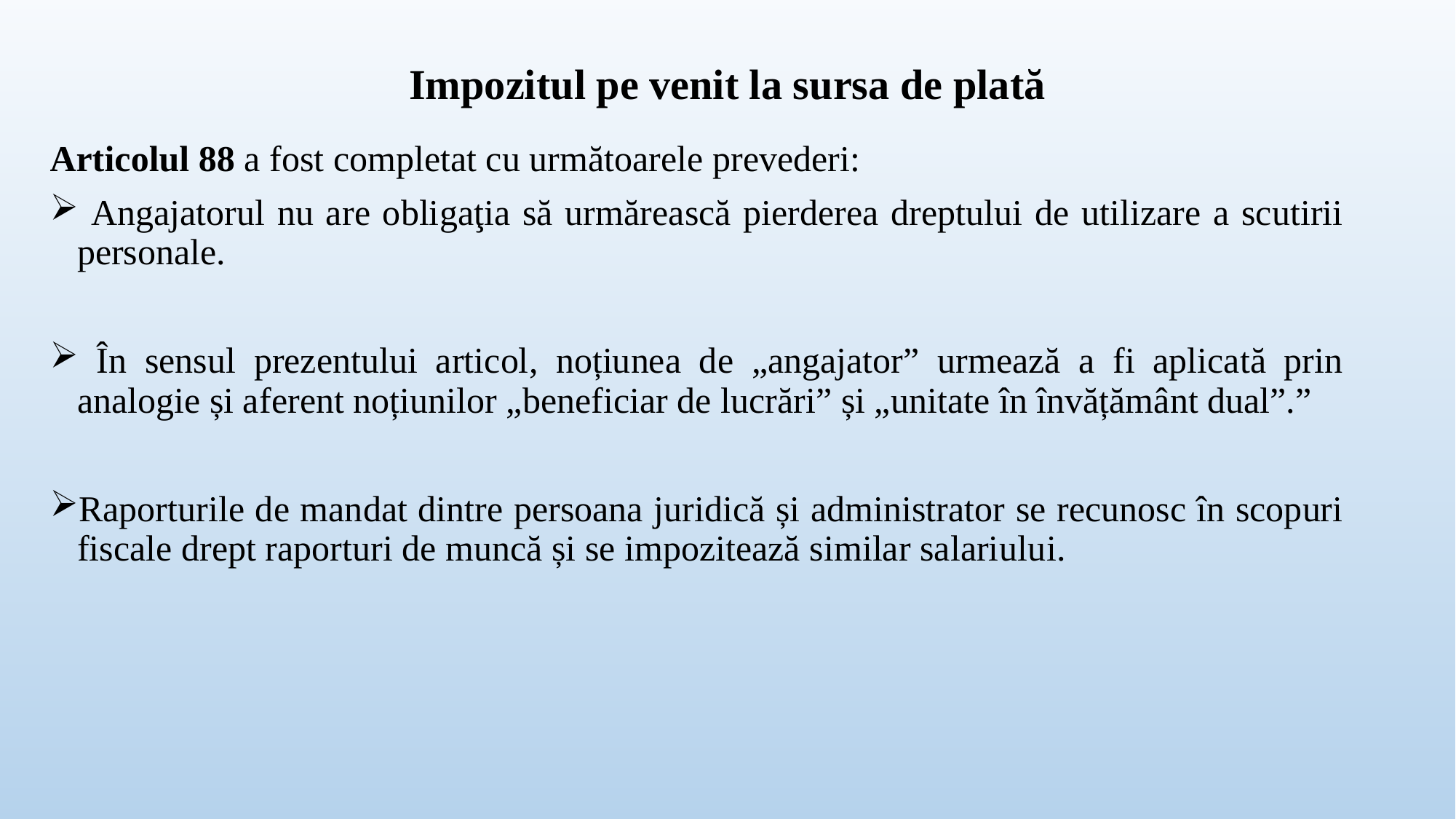

# Impozitul pe venit la sursa de plată
Articolul 88 a fost completat cu următoarele prevederi:
 Angajatorul nu are obligaţia să urmărească pierderea dreptului de utilizare a scutirii personale.

 În sensul prezentului articol, noțiunea de „angajator” urmează a fi aplicată prin analogie și aferent noțiunilor „beneficiar de lucrări” și „unitate în învățământ dual”.”

Raporturile de mandat dintre persoana juridică și administrator se recunosc în scopuri fiscale drept raporturi de muncă și se impozitează similar salariului.